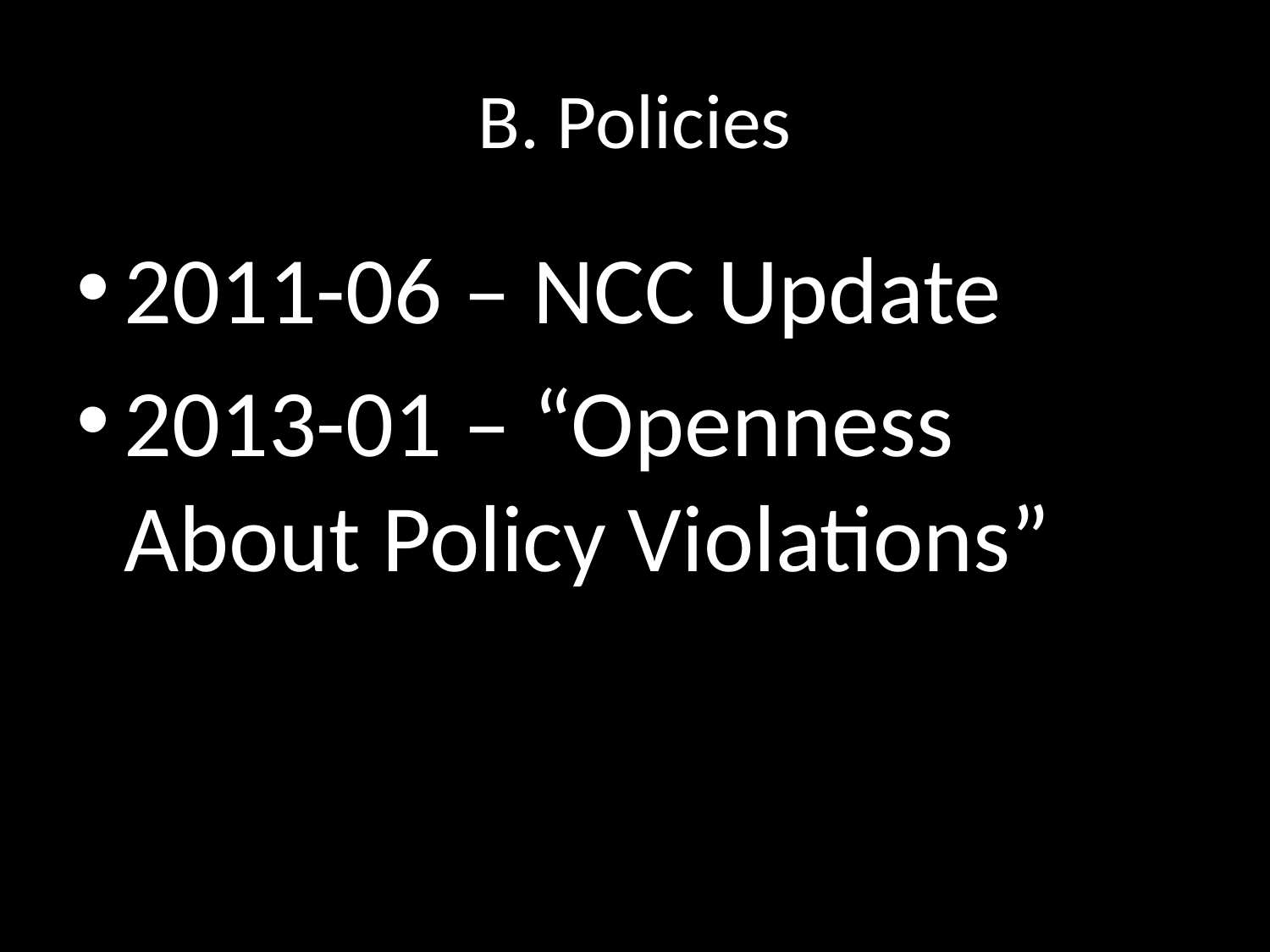

# B. Policies
2011-06 – NCC Update
2013-01 – “Openness About Policy Violations”